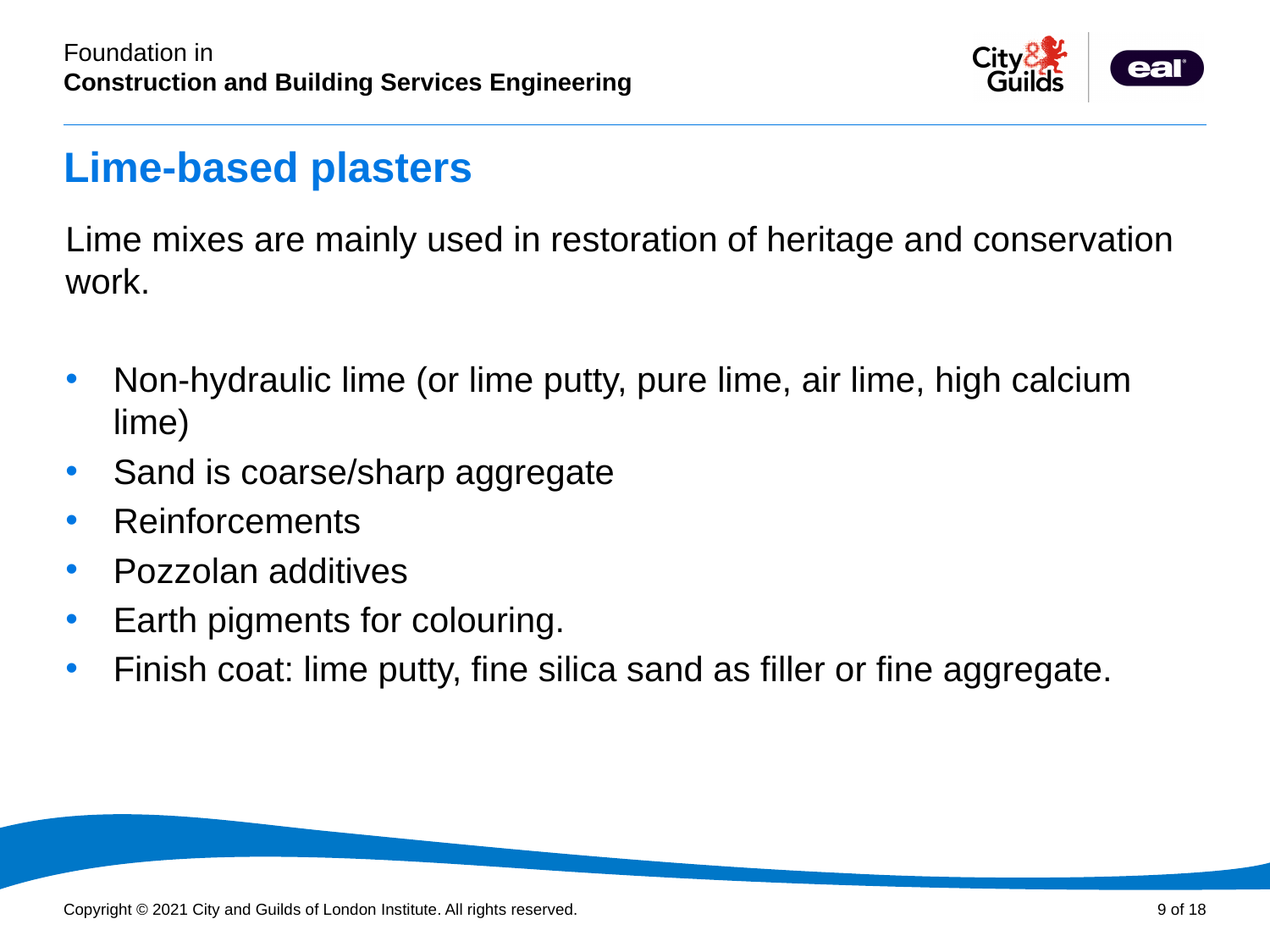

# Lime-based plasters
Lime mixes are mainly used in restoration of heritage and conservation work.

Non-hydraulic lime (or lime putty, pure lime, air lime, high calcium lime)
Sand is coarse/sharp aggregate
Reinforcements
Pozzolan additives
Earth pigments for colouring.
Finish coat: lime putty, ﬁne silica sand as ﬁller or ﬁne aggregate.